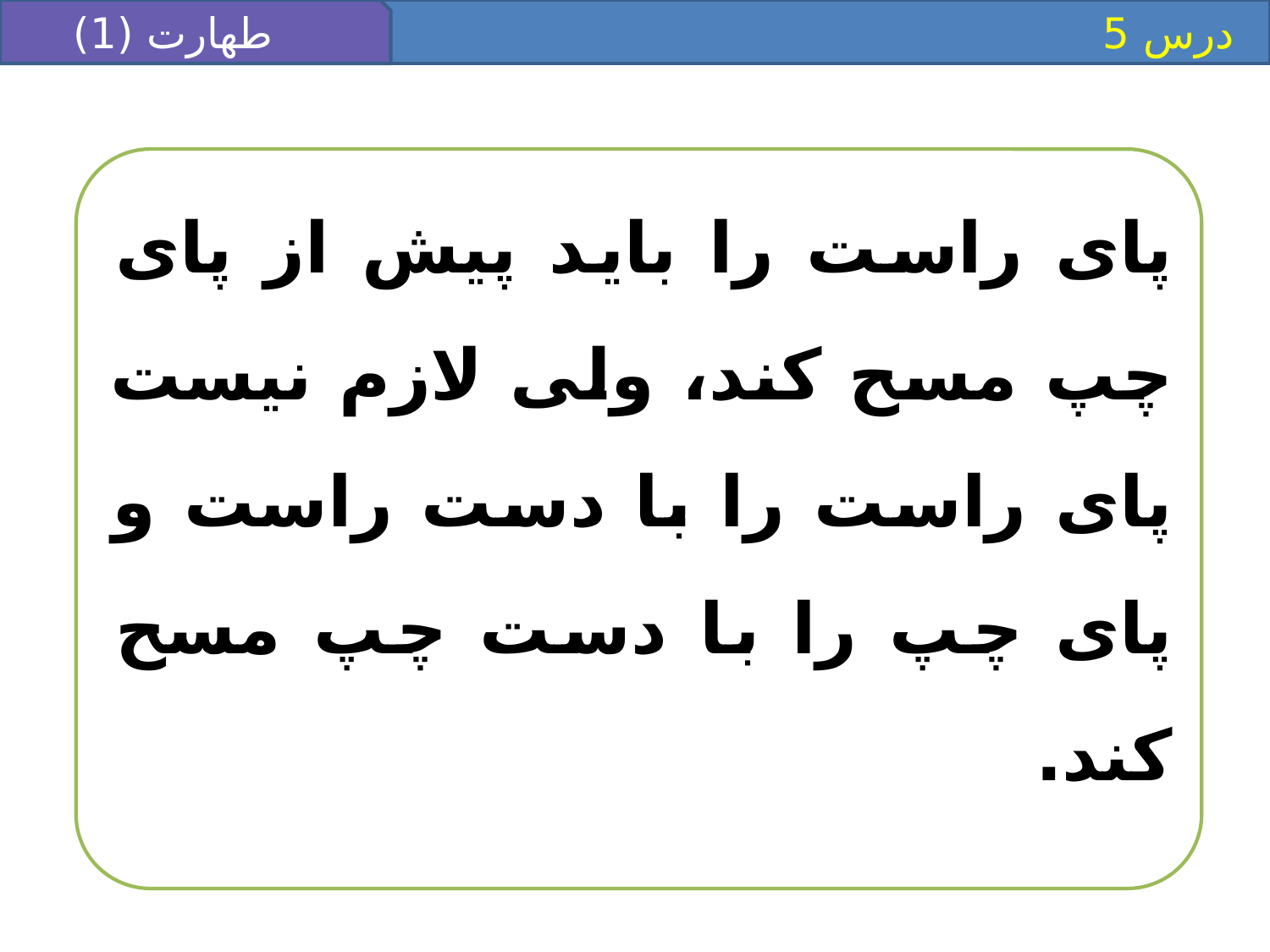

طهارت (1)
 درس 5

پاى راست را بايد پيش از پاى چپ مسح كند، ولى لازم نيست پاى راست را با دست راست و پاى چپ را با دست چپ مسح كند.